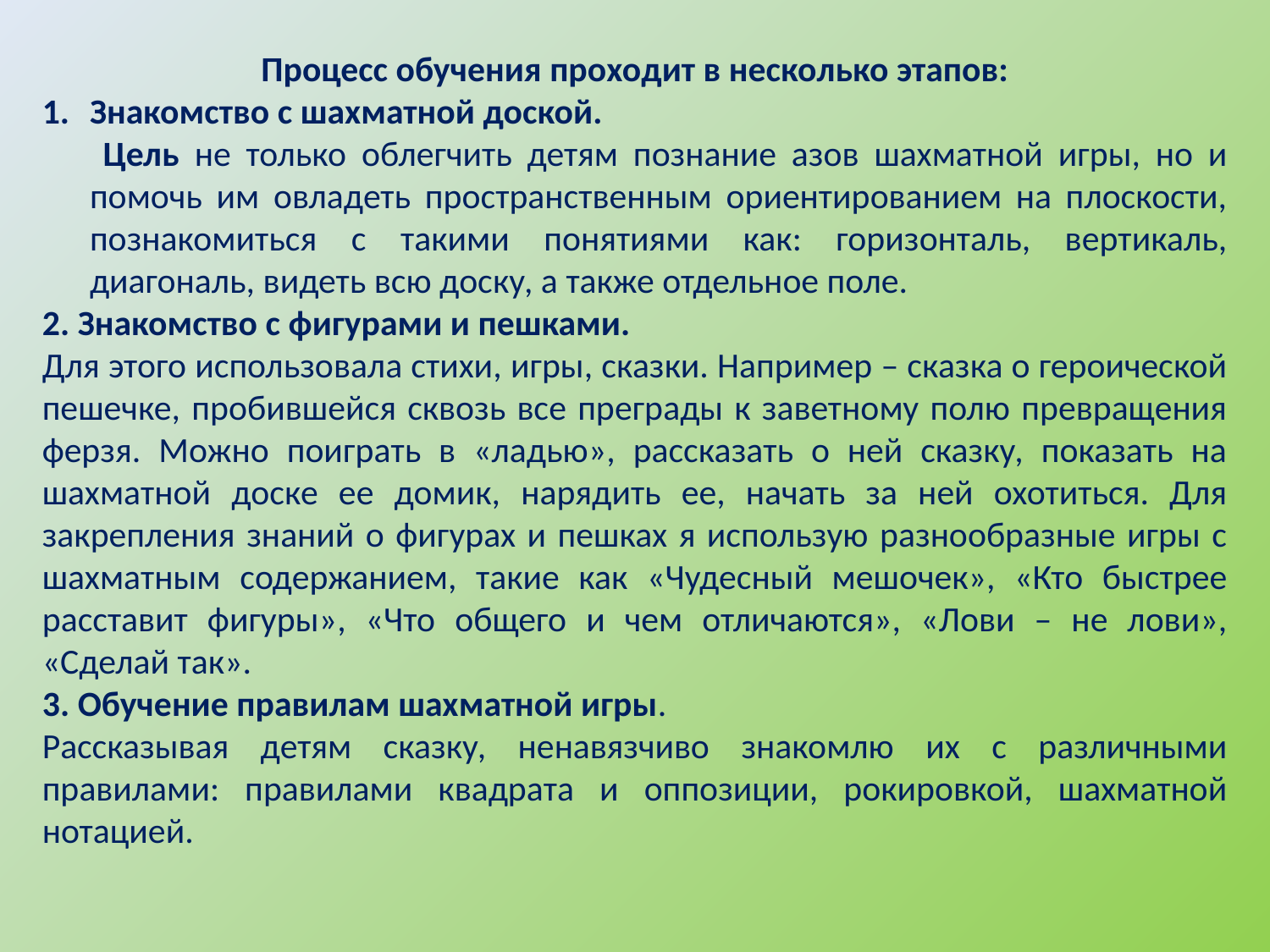

Процесс обучения проходит в несколько этапов:
Знакомство с шахматной доской.
    Цель не только облегчить детям познание азов шахматной игры, но и помочь им овладеть пространственным ориентированием на плоскости, познакомиться с такими понятиями как: горизонталь, вертикаль, диагональ, видеть всю доску, а также отдельное поле.
2. Знакомство с фигурами и пешками.
Для этого использовала стихи, игры, сказки. Например – сказка о героической пешечке, пробившейся сквозь все преграды к заветному полю превращения ферзя. Можно поиграть в «ладью», рассказать о ней сказку, показать на шахматной доске ее домик, нарядить ее, начать за ней охотиться. Для закрепления знаний о фигурах и пешках я использую разнообразные игры с шахматным содержанием, такие как «Чудесный мешочек», «Кто быстрее расставит фигуры», «Что общего и чем отличаются», «Лови – не лови», «Сделай так».
3. Обучение правилам шахматной игры.
Рассказывая детям сказку, ненавязчиво знакомлю их с различными правилами: правилами квадрата и оппозиции, рокировкой, шахматной нотацией.